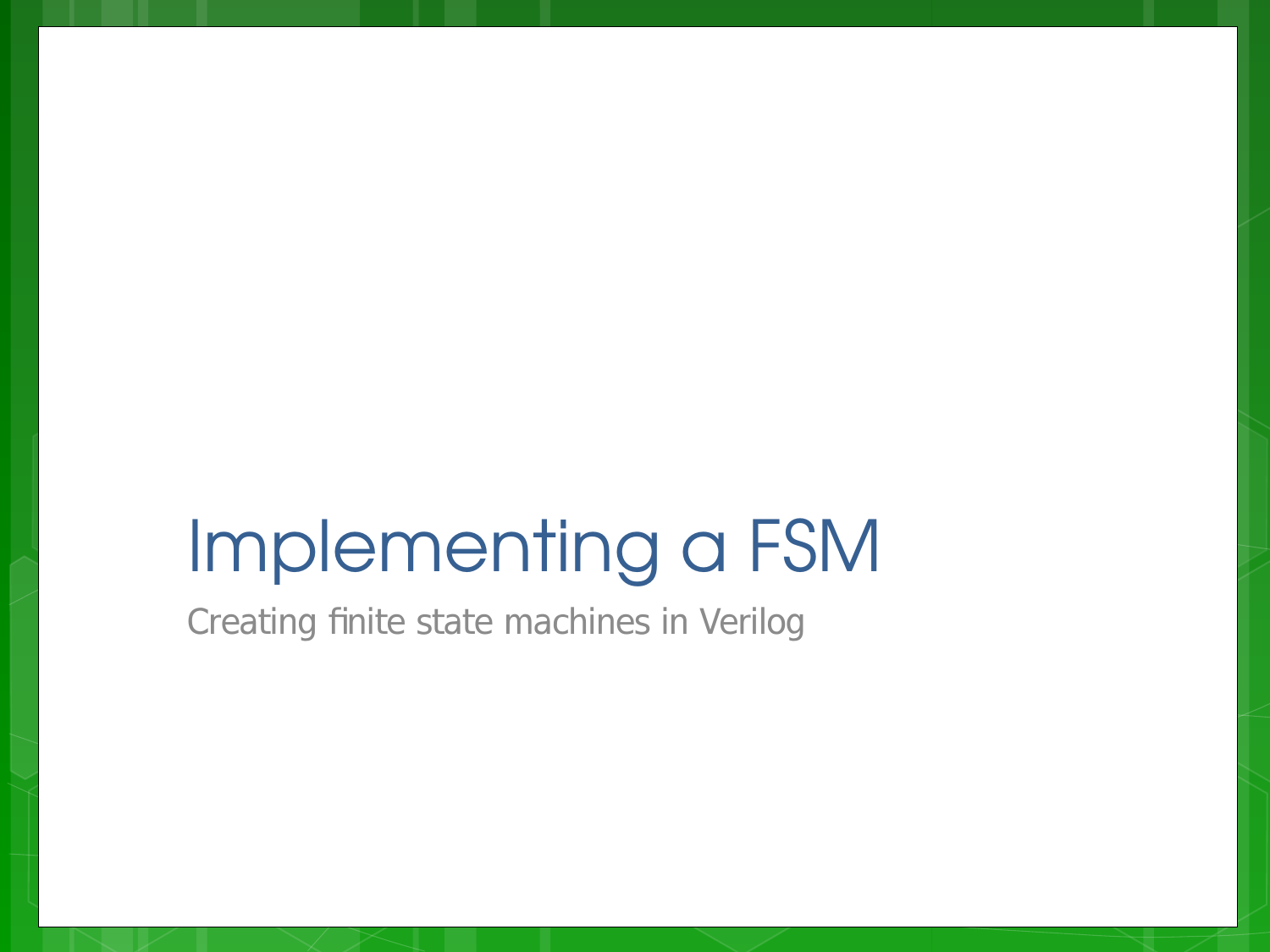

# Implementing a FSM
Creating finite state machines in Verilog